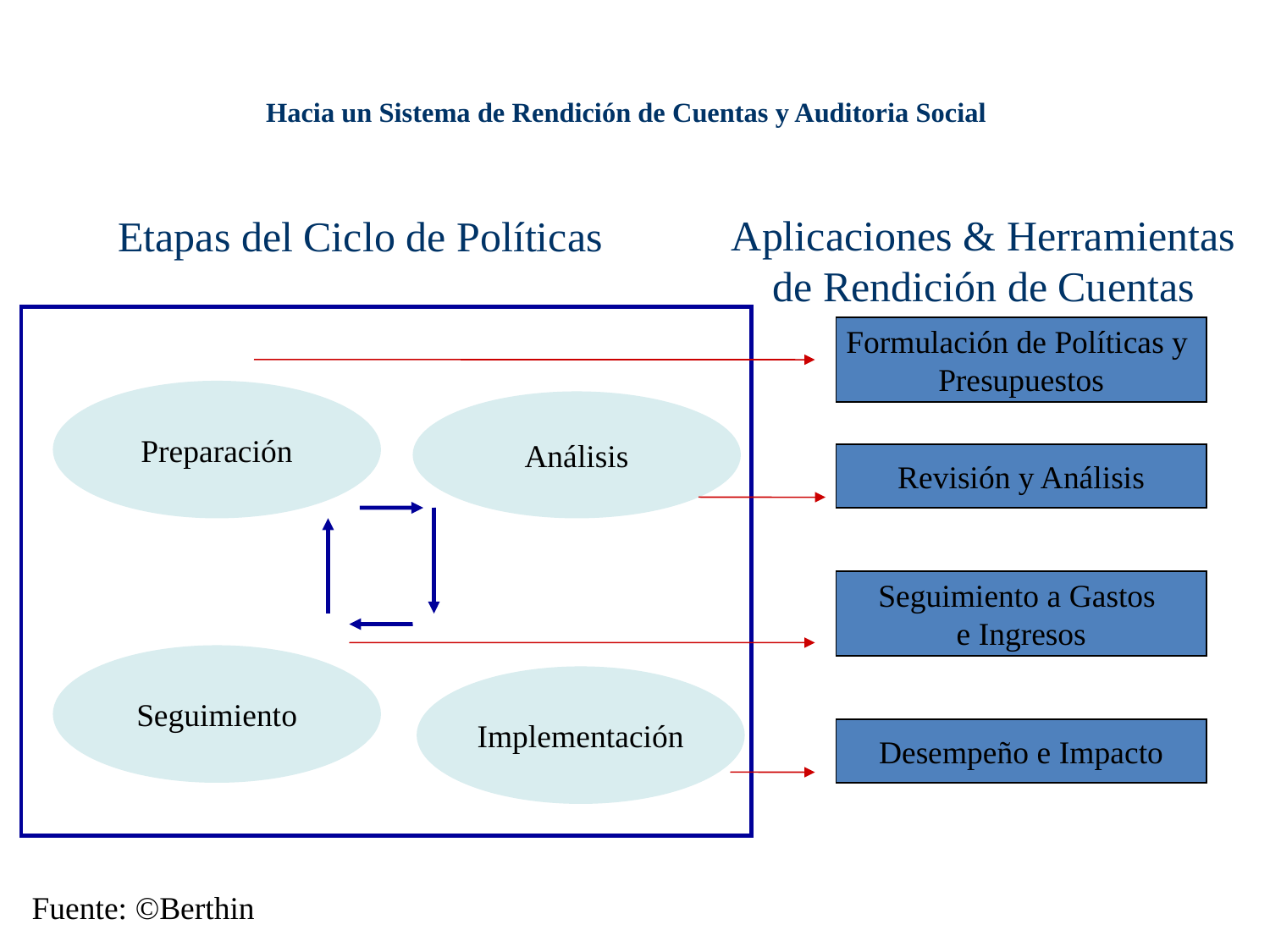

# Hacia un Sistema de Rendición de Cuentas y Auditoria Social
Aplicaciones & Herramientas
de Rendición de Cuentas
Etapas del Ciclo de Políticas

Formulación de Políticas y
Presupuestos

Preparación
Análisis
Revisión y Análisis

Seguimiento a Gastos
e Ingresos

Seguimiento
Implementación
Desempeño e Impacto

Fuente: ©Berthin